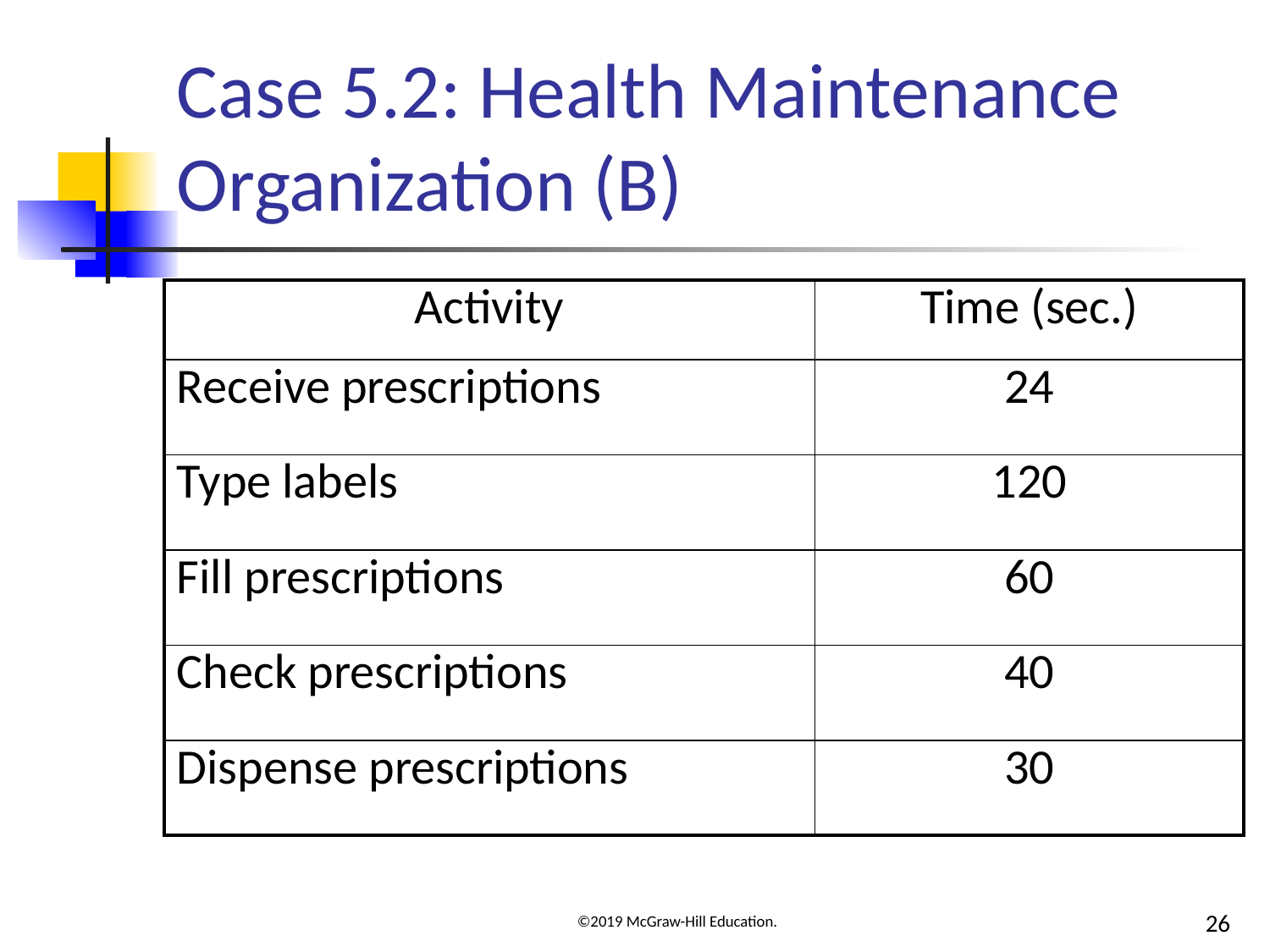

# Case 5.2: Health Maintenance Organization (B)
| Activity | Time (sec.) |
| --- | --- |
| Receive prescriptions | 24 |
| Type labels | 120 |
| Fill prescriptions | 60 |
| Check prescriptions | 40 |
| Dispense prescriptions | 30 |